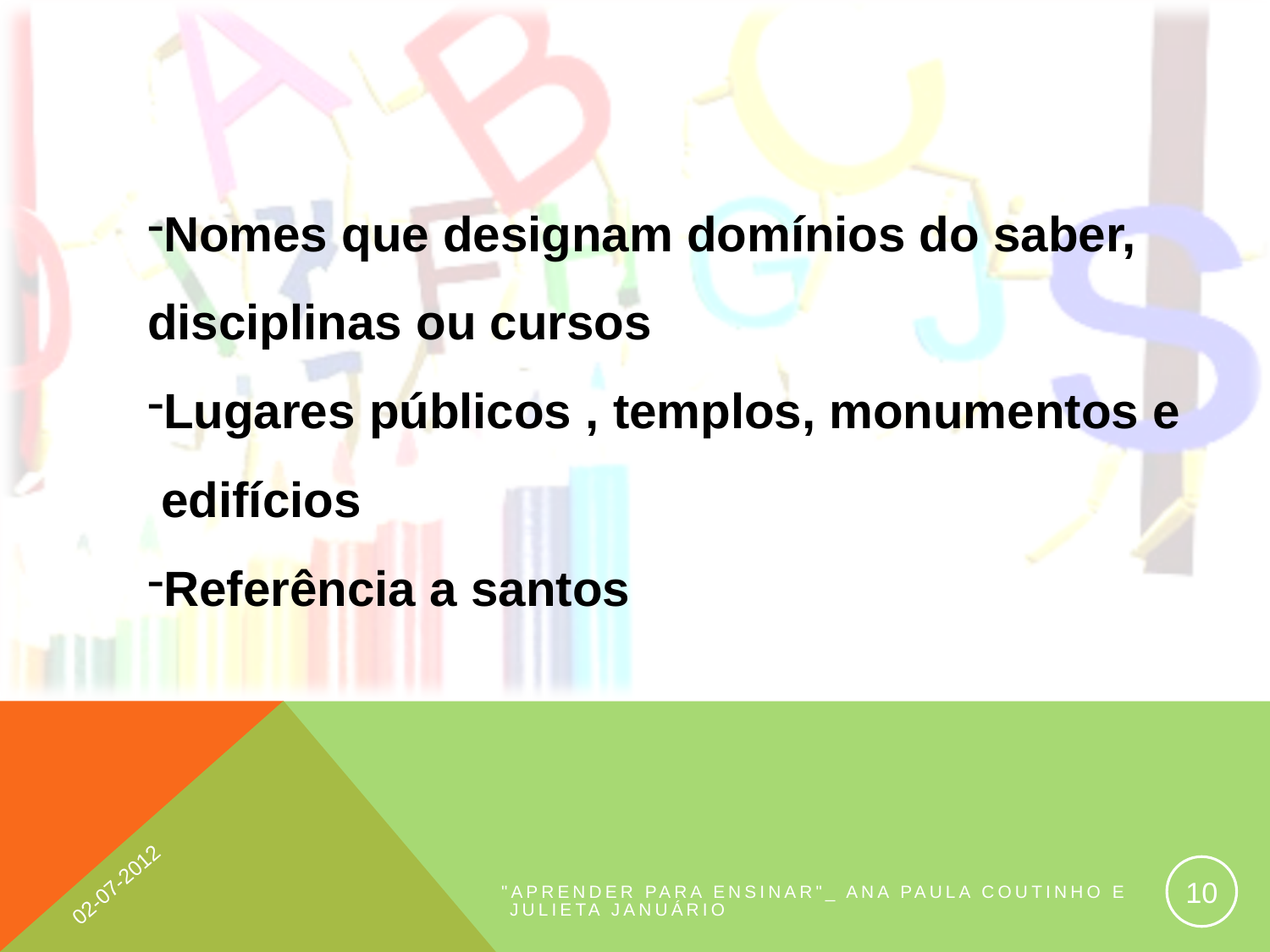

Nomes que designam domínios do saber, disciplinas ou cursos
Lugares públicos , templos, monumentos e  edifícios
Referência a santos
02-07-2012
10
"Aprender para ensinar"_ Ana Paula Coutinho e Julieta Januário